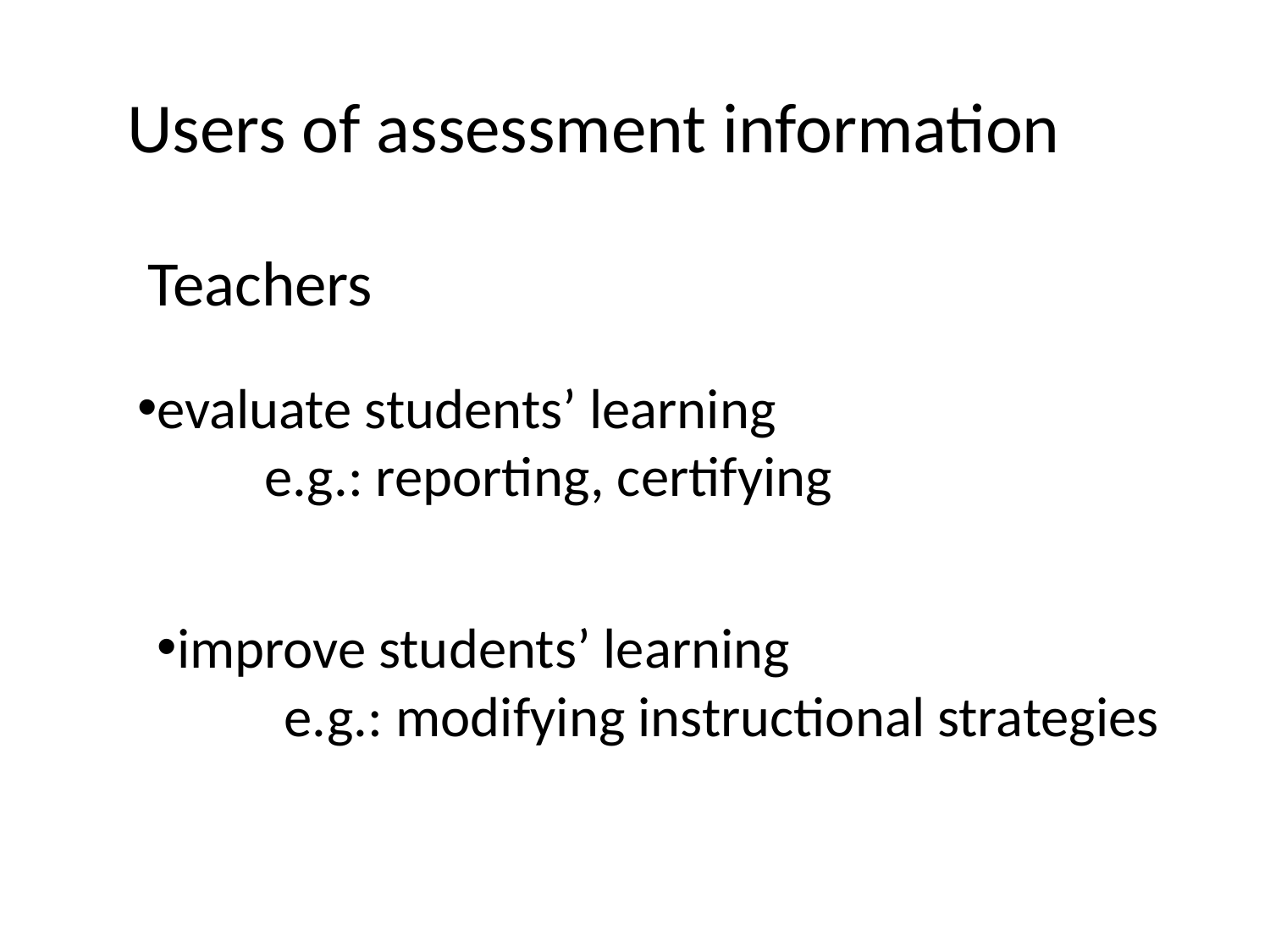

Users of assessment information
Teachers
evaluate students’ learning
	e.g.: reporting, certifying
improve students’ learning
	e.g.: modifying instructional strategies